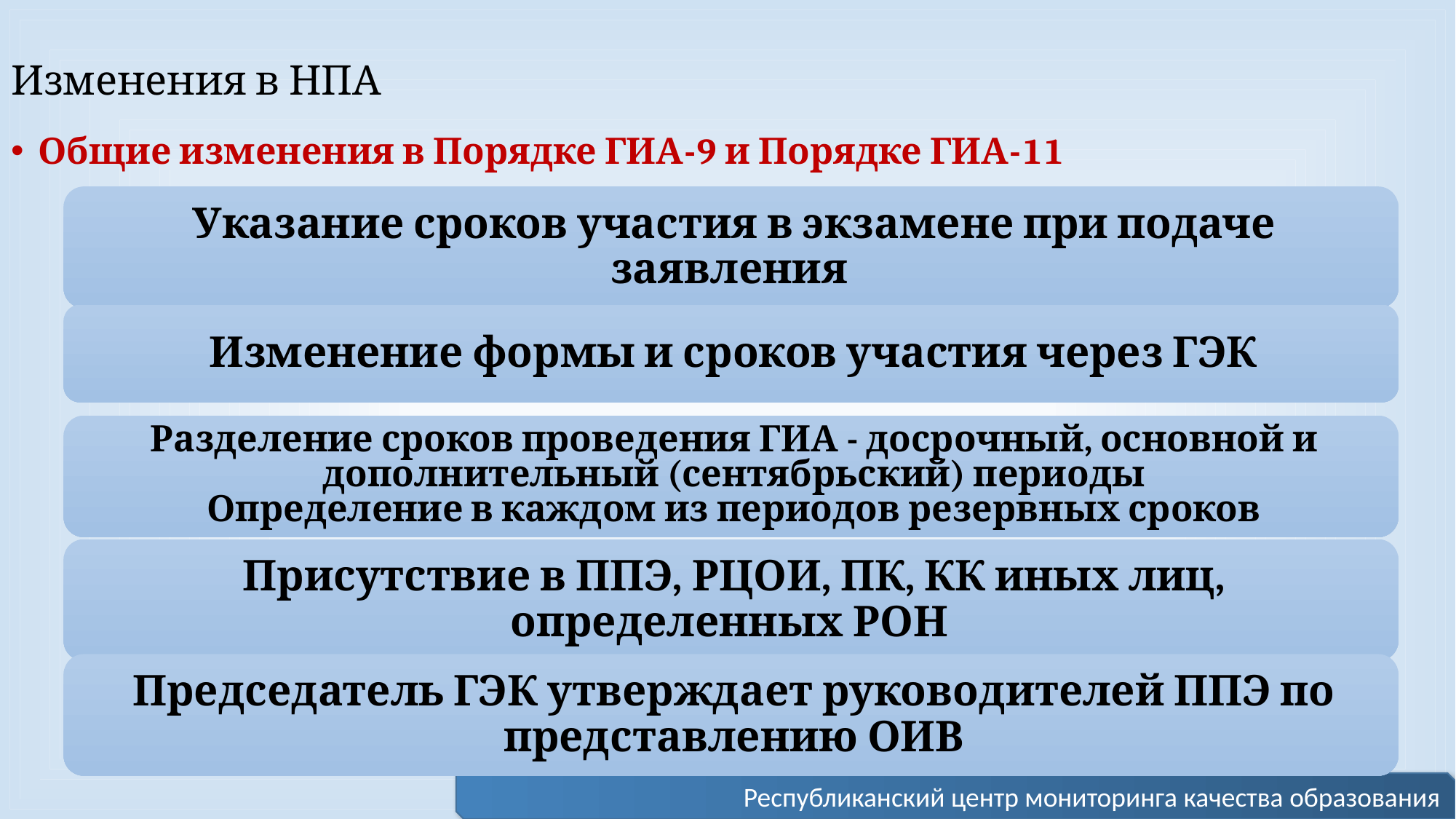

Изменения в НПА
Общие изменения в Порядке ГИА-9 и Порядке ГИА-11

Указание сроков участия в экзамене при подаче заявления
Изменение формы и сроков участия через ГЭК
Разделение сроков проведения ГИА - досрочный, основной и дополнительный (сентябрьский) периоды
Определение в каждом из периодов резервных сроков
Присутствие в ППЭ, РЦОИ, ПК, КК иных лиц, определенных РОН
Председатель ГЭК утверждает руководителей ППЭ по представлению ОИВ
Республиканский центр мониторинга качества образования